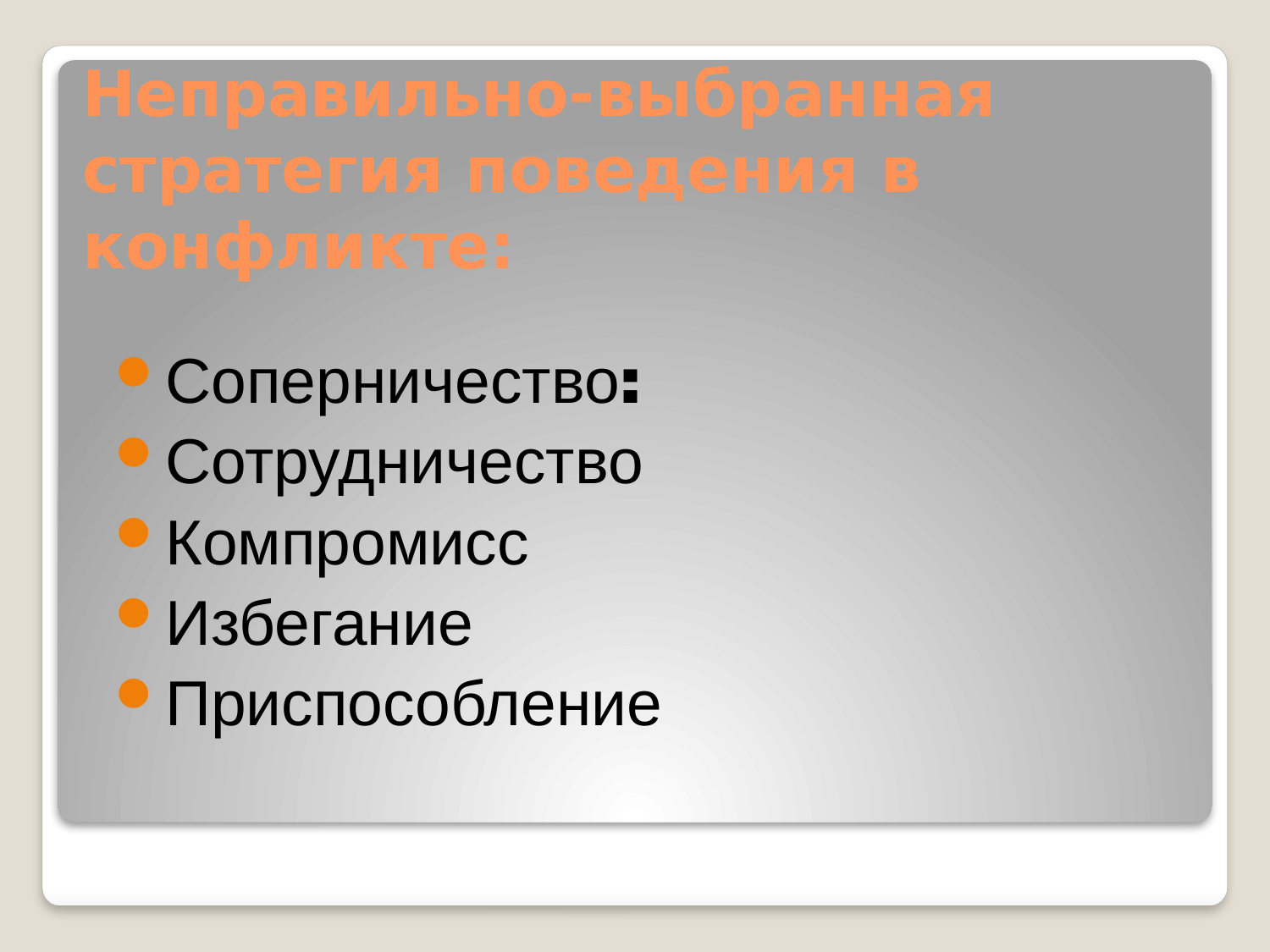

# Неправильно-выбранная стратегия поведения в конфликте:
Соперничество:
Сотрудничество
Компромисс
Избегание
Приспособление